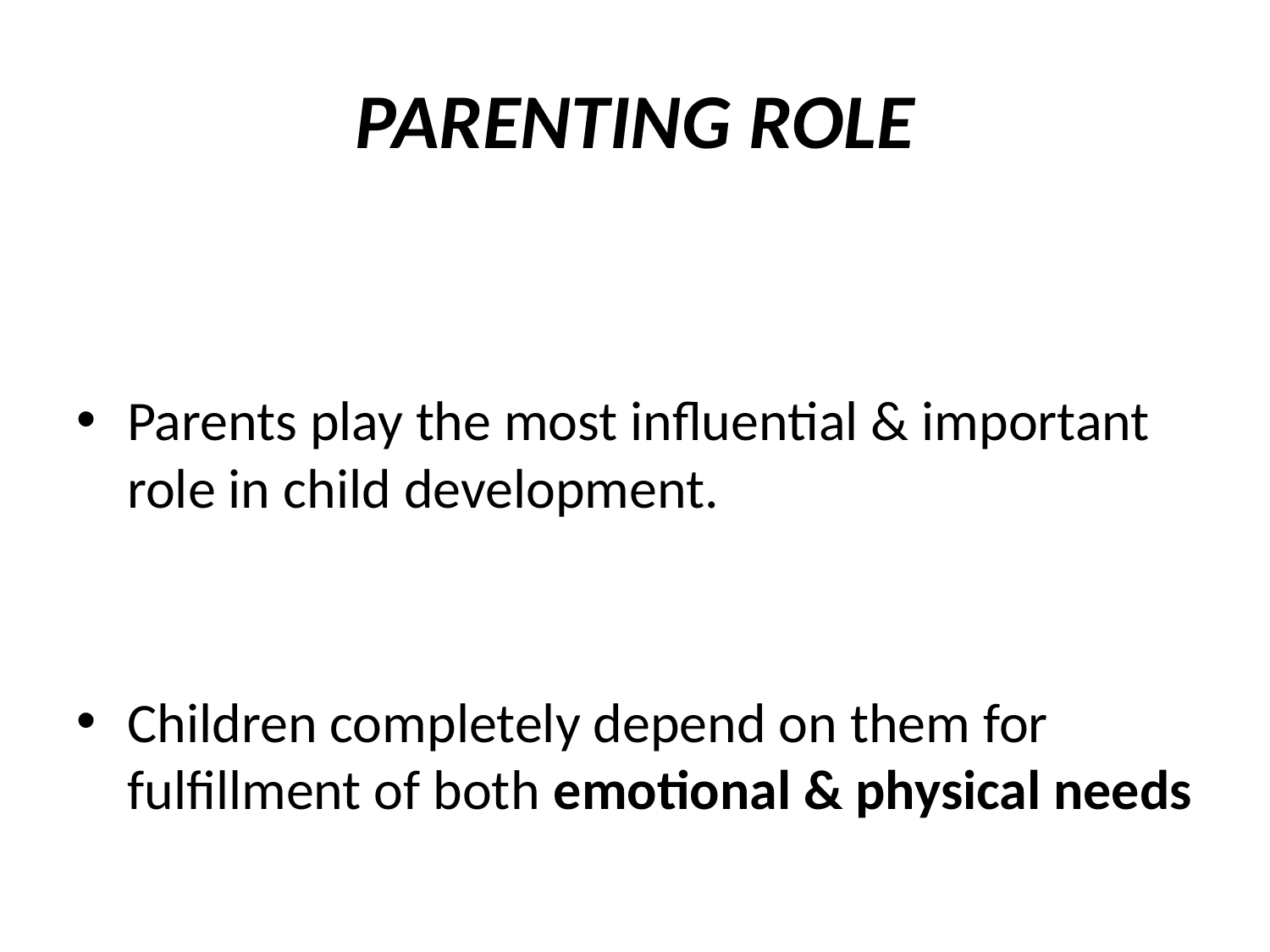

# PARENTING ROLE

Parents play the most influential & important role in child development.

Children completely depend on them for fulfillment of both emotional & physical needs